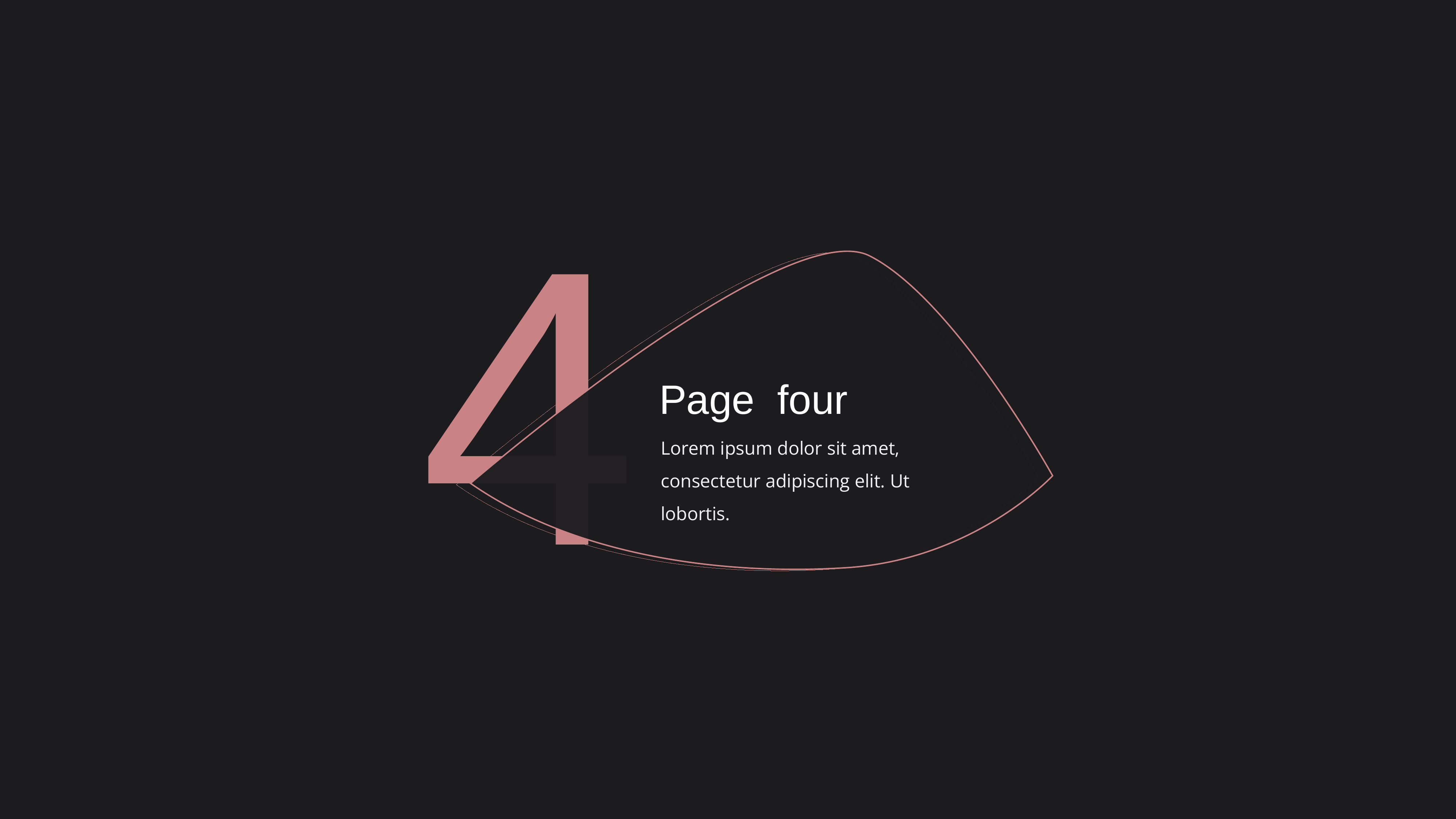

4

Page  four
Lorem ipsum dolor sit amet, consectetur adipiscing elit. Ut lobortis.